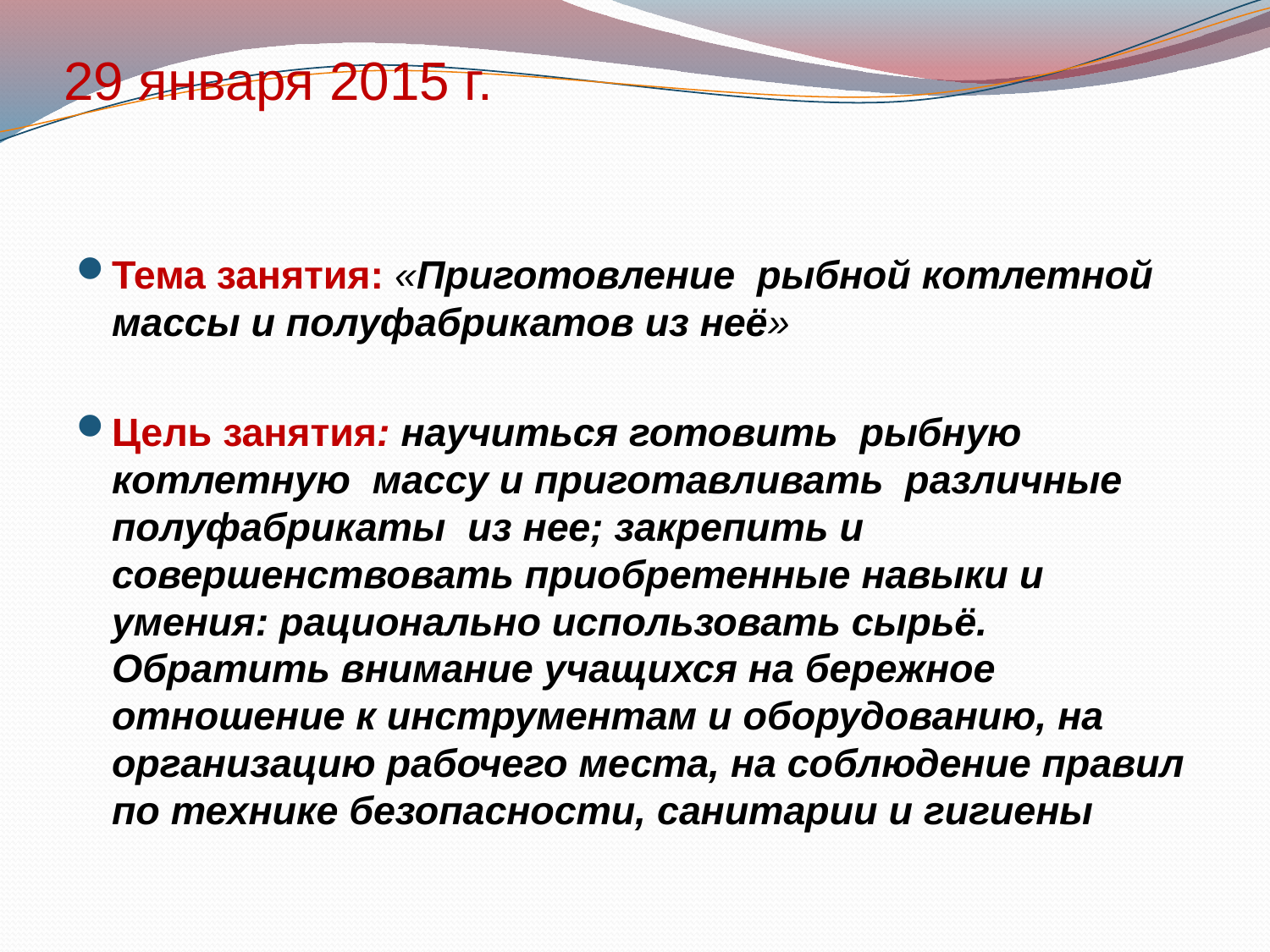

# 29 января 2015 г.

Тема занятия: «Приготовление  рыбной котлетной массы и полуфабрикатов из неё»

Цель занятия: научиться готовить  рыбную  котлетную  массу и приготавливать  различные полуфабрикаты  из нее; закрепить и совершенствовать приобретенные навыки и умения: рационально использовать сырьё. Обратить внимание учащихся на бережное отношение к инструментам и оборудованию, на организацию рабочего места, на соблюдение правил по технике безопасности, санитарии и гигиены